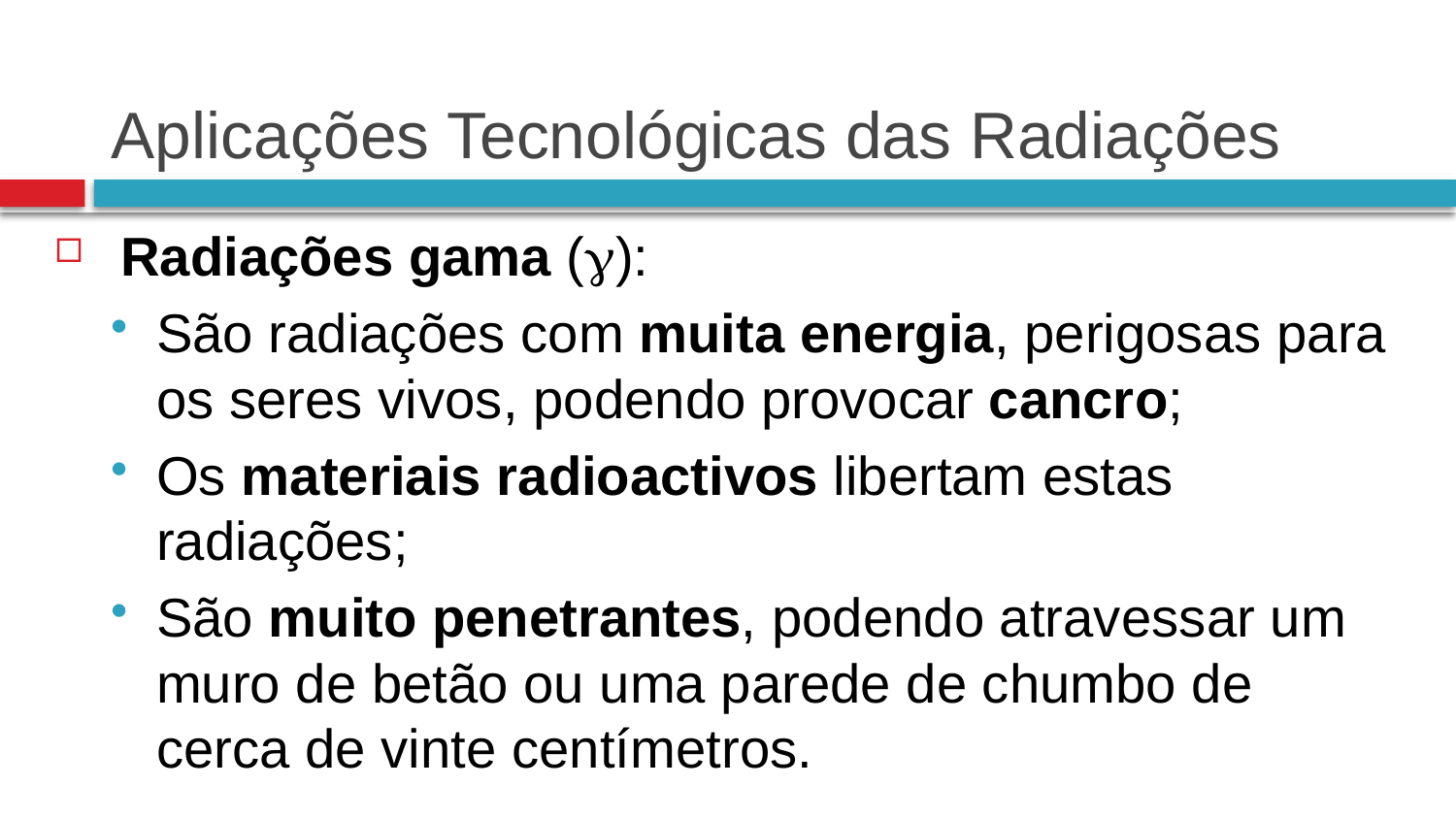

# Aplicações Tecnológicas das Radiações
 Radiações gama (γ):
São radiações com muita energia, perigosas para os seres vivos, podendo provocar cancro;
Os materiais radioactivos libertam estas radiações;
São muito penetrantes, podendo atravessar um muro de betão ou uma parede de chumbo de cerca de vinte centímetros.